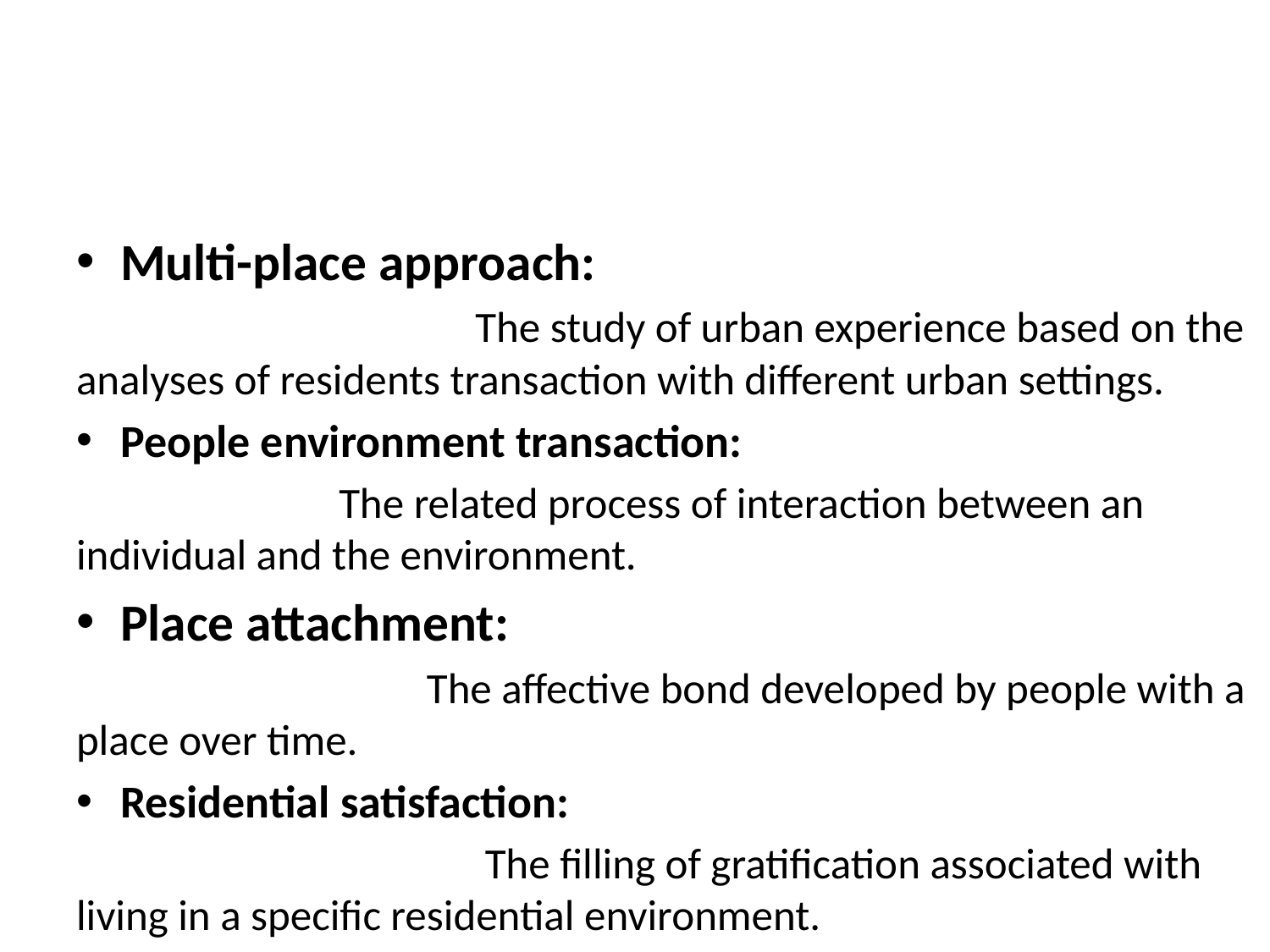

#
Multi-place approach:
                                         The study of urban experience based on the analyses of residents transaction with different urban settings.
People environment transaction:
                           The related process of interaction between an individual and the environment.
Place attachment:
                                    The affective bond developed by people with a place over time.
Residential satisfaction:
                                          The filling of gratification associated with living in a specific residential environment.